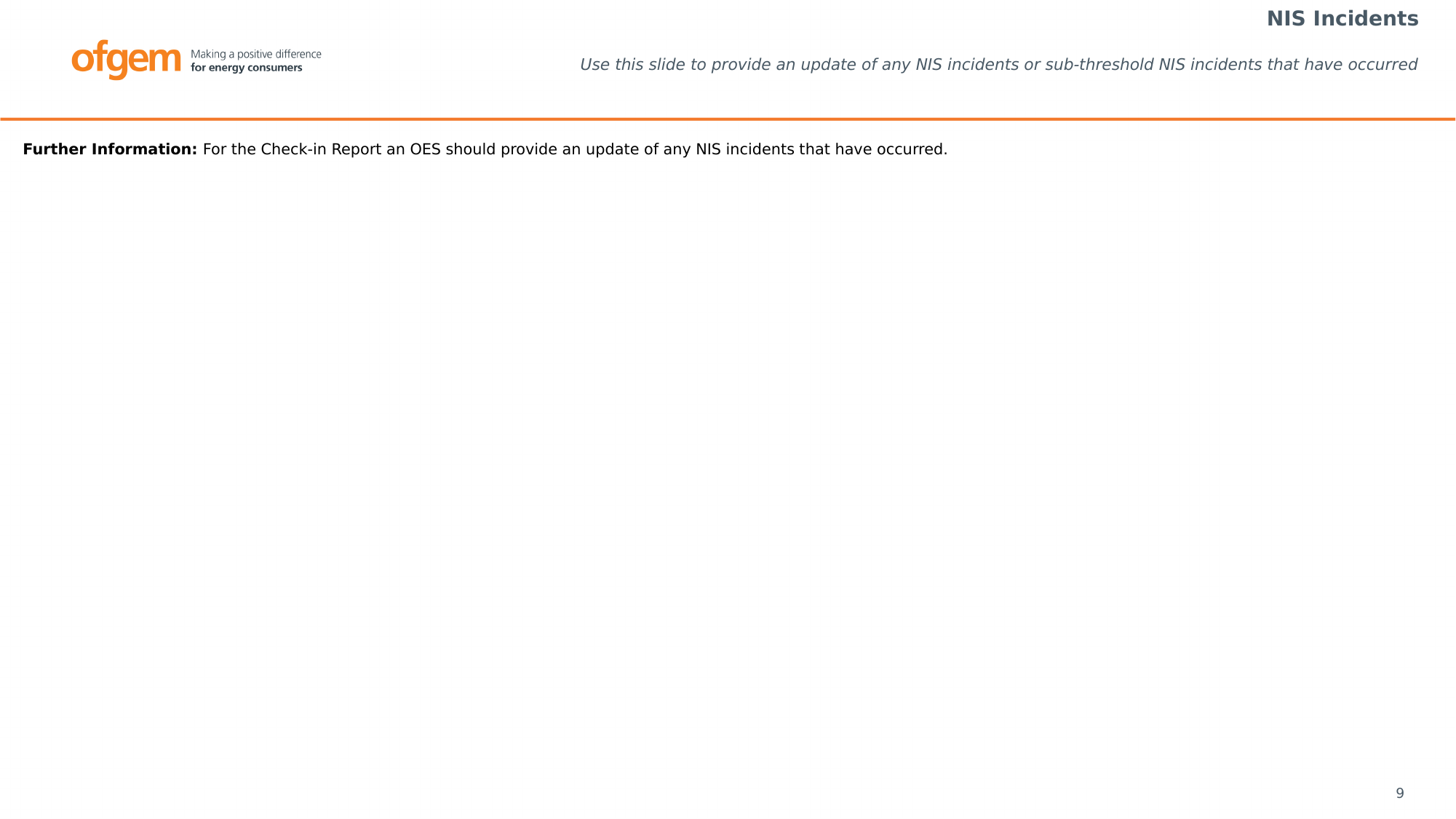

# NIS Incidents Use this slide to provide an update of any NIS incidents or sub-threshold NIS incidents that have occurred
Further Information: For the Check-in Report an OES should provide an update of any NIS incidents that have occurred.

9